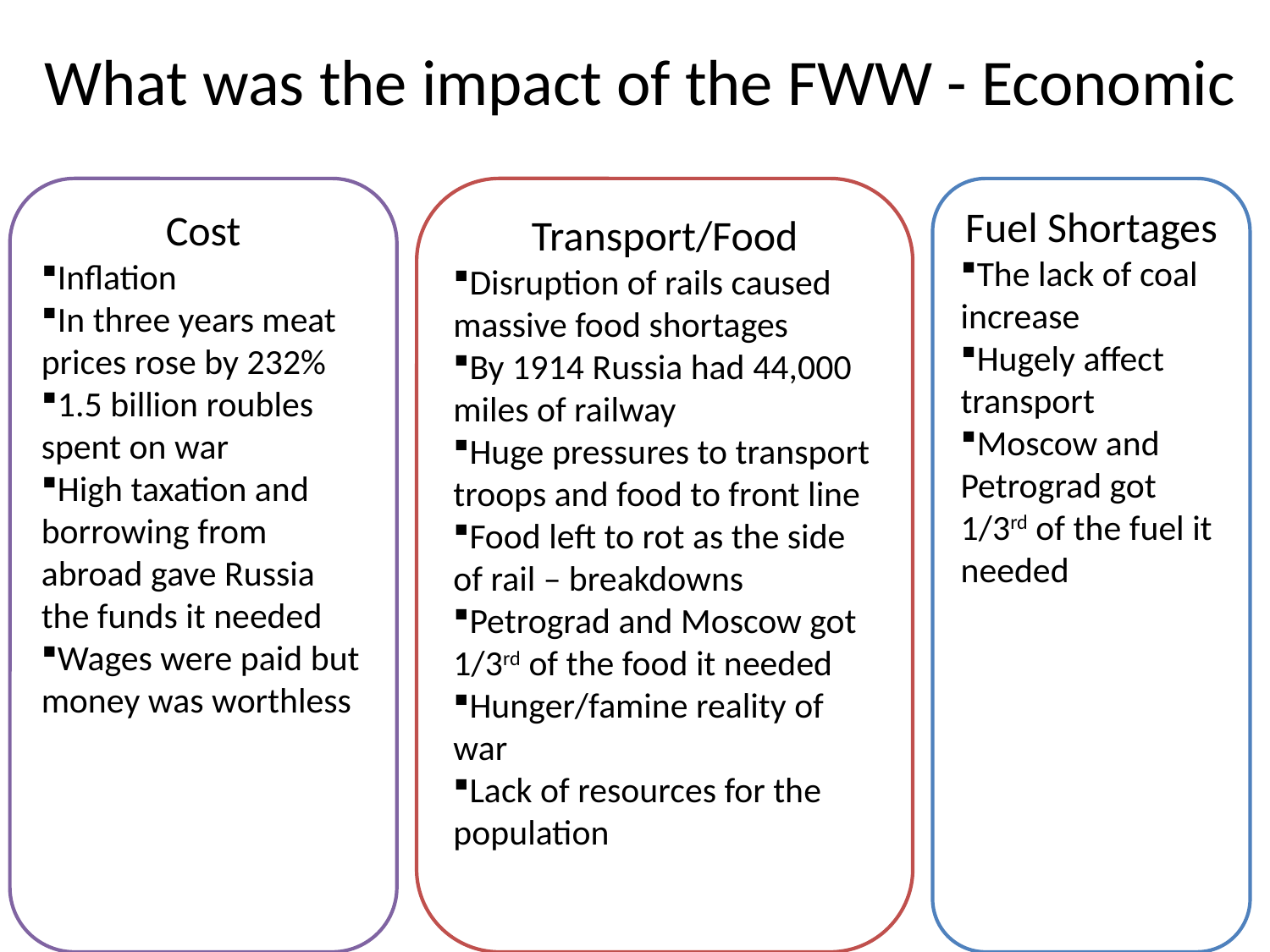

What was the impact of the FWW - Economic
Cost
Inflation
In three years meat prices rose by 232%
1.5 billion roubles spent on war
High taxation and borrowing from abroad gave Russia the funds it needed
Wages were paid but money was worthless
Transport/Food
Disruption of rails caused massive food shortages
By 1914 Russia had 44,000 miles of railway
Huge pressures to transport troops and food to front line
Food left to rot as the side of rail – breakdowns
Petrograd and Moscow got 1/3rd of the food it needed
Hunger/famine reality of war
Lack of resources for the population

Fuel Shortages
The lack of coal increase
Hugely affect transport
Moscow and Petrograd got 1/3rd of the fuel it needed